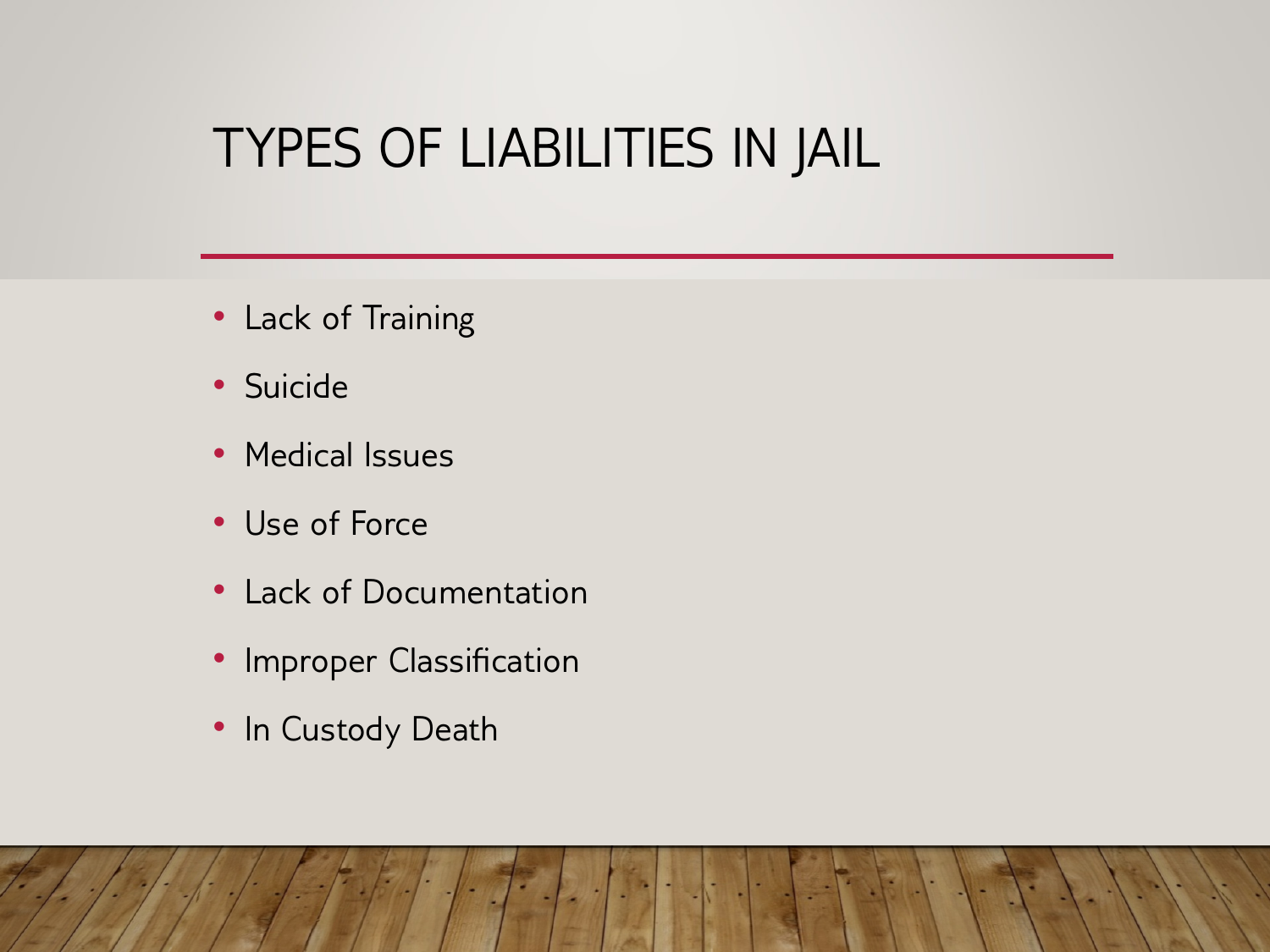

# TYPES OF LIABILITIES IN JAIL
Lack of Training
Suicide
Medical Issues
Use of Force
Lack of Documentation
Improper Classification
In Custody Death